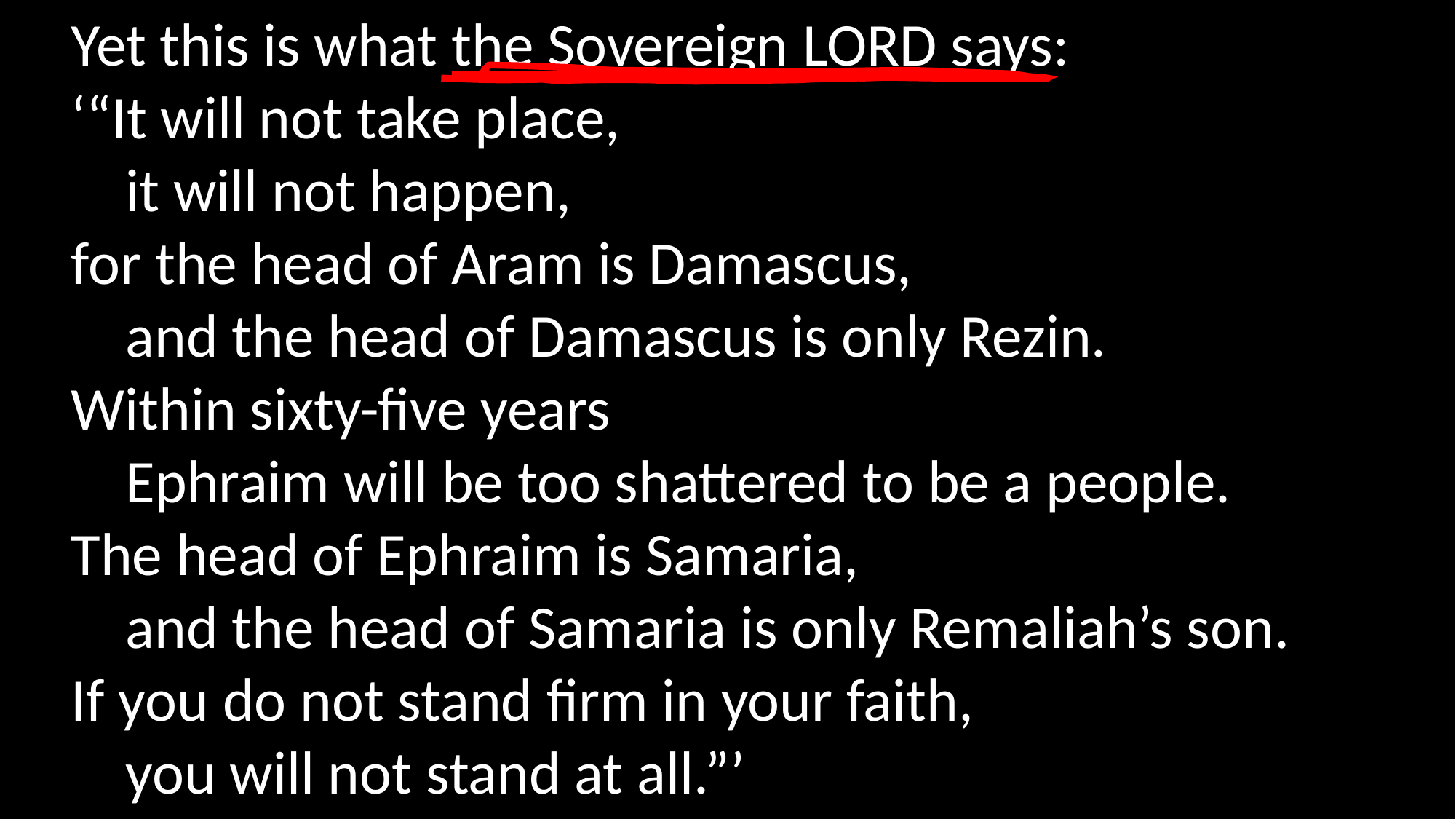

Yet this is what the Sovereign Lord says:
‘“It will not take place,
    it will not happen,
for the head of Aram is Damascus,
    and the head of Damascus is only Rezin.
Within sixty-five years
    Ephraim will be too shattered to be a people.
The head of Ephraim is Samaria,
    and the head of Samaria is only Remaliah’s son.
If you do not stand firm in your faith,
    you will not stand at all.”’